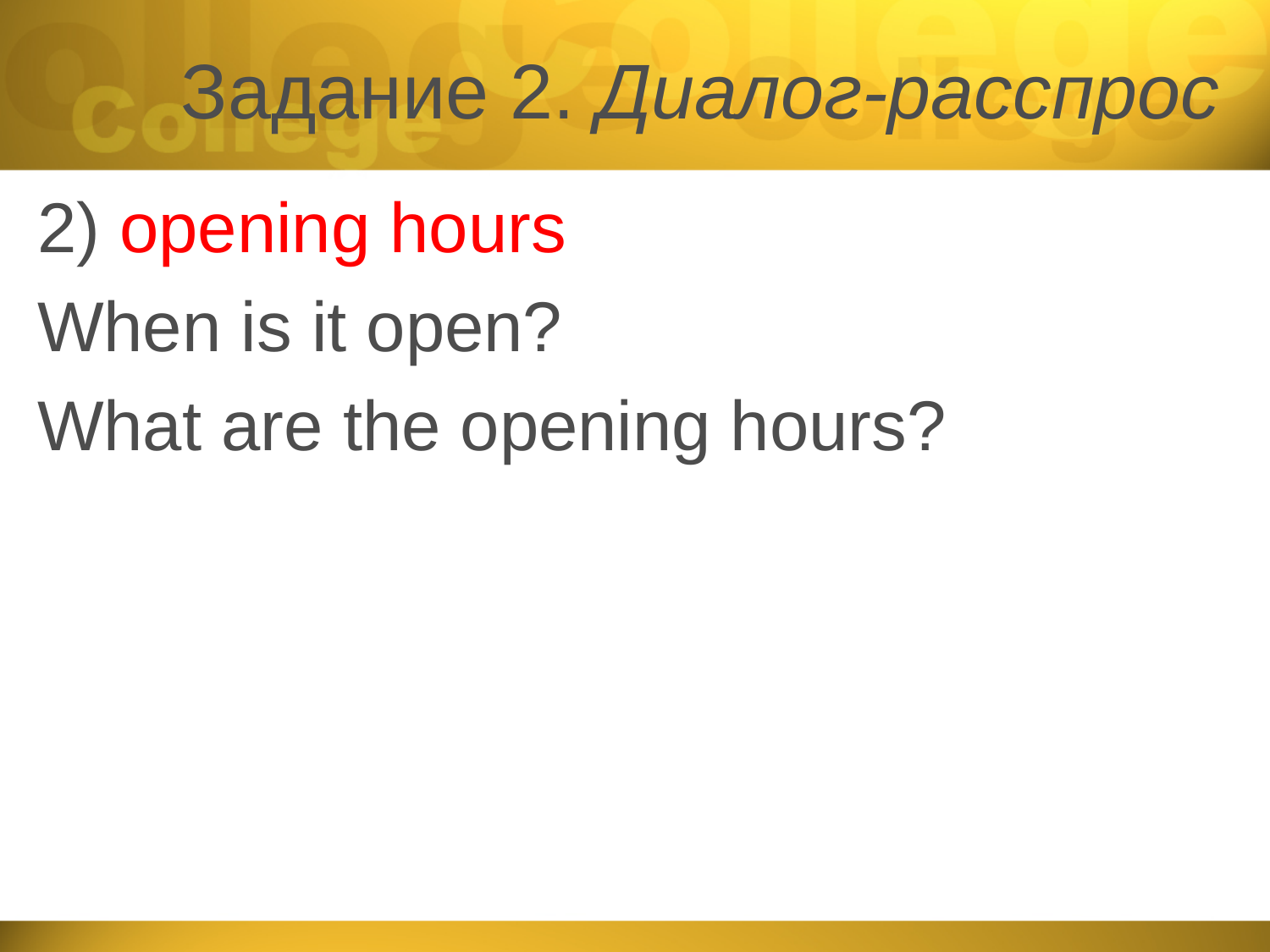

# Задание 2. Диалог-расспрос
2) opening hours
When is it open?
What are the opening hours?